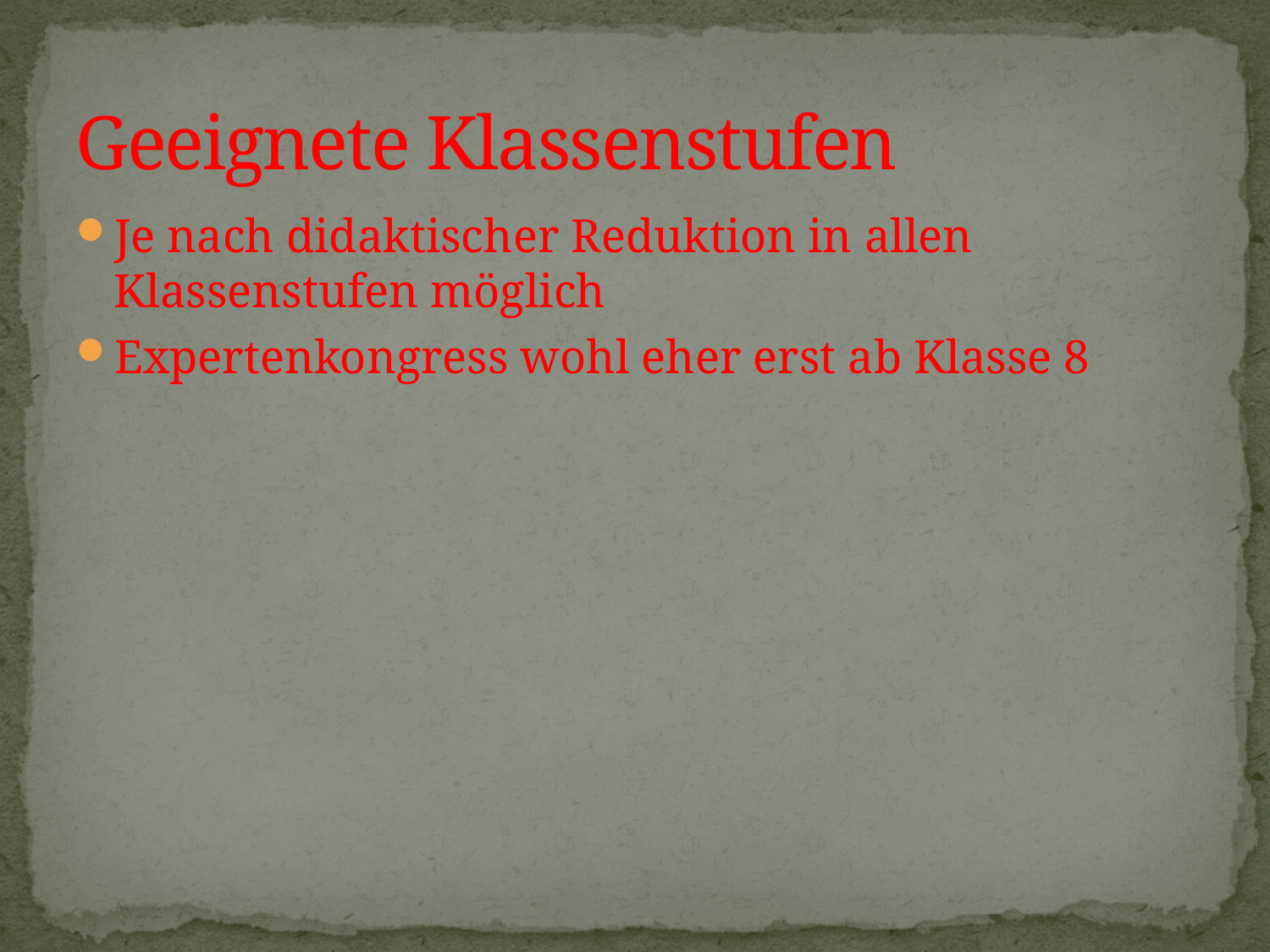

# Geeignete Klassenstufen
Je nach didaktischer Reduktion in allen Klassenstufen möglich
Expertenkongress wohl eher erst ab Klasse 8